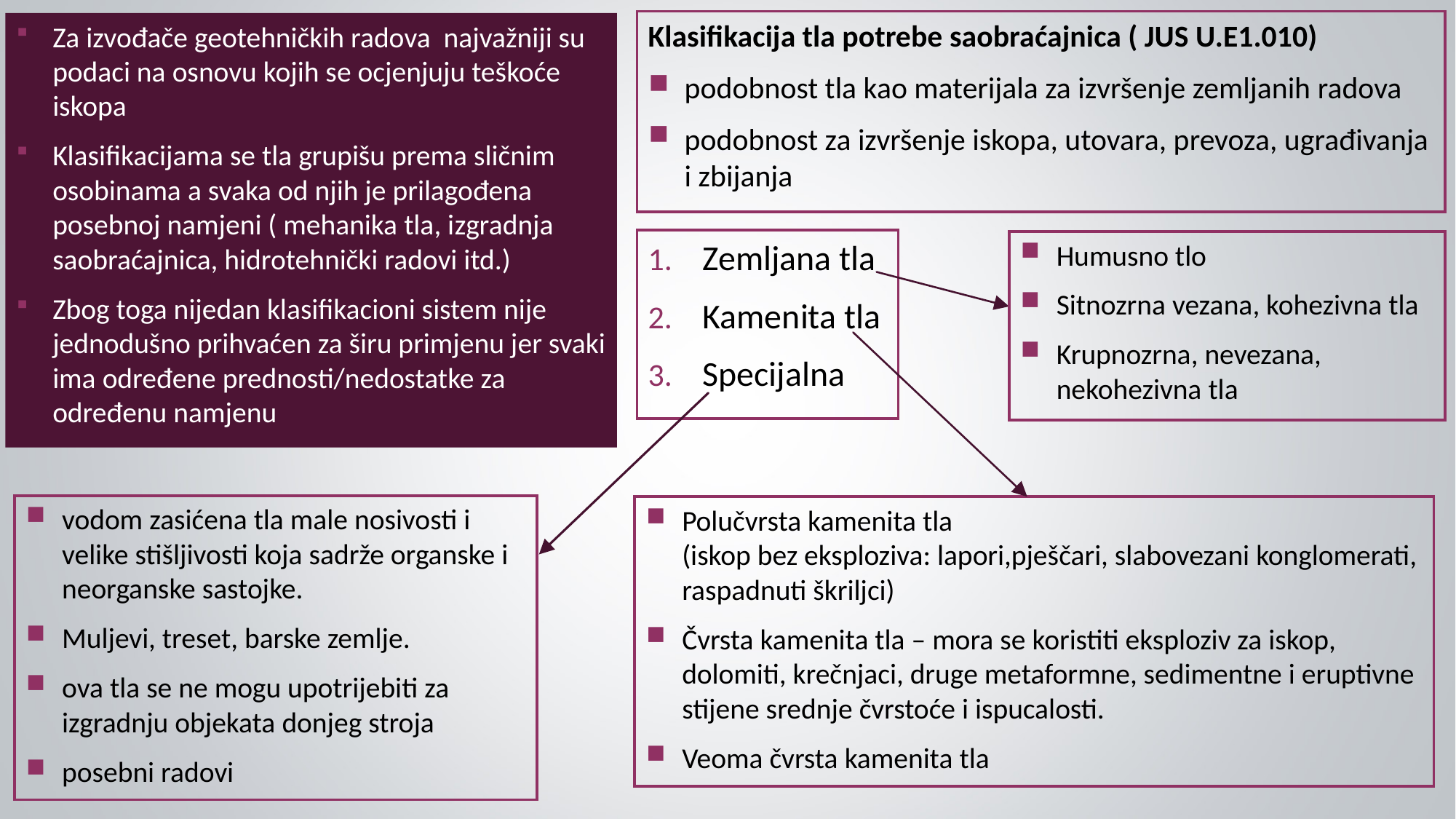

Klasifikacija tla potrebe saobraćajnica ( JUS U.E1.010)
podobnost tla kao materijala za izvršenje zemljanih radova
podobnost za izvršenje iskopa, utovara, prevoza, ugrađivanja i zbijanja

Za izvođače geotehničkih radova  najvažniji su podaci na osnovu kojih se ocjenjuju teškoće iskopa
Klasifikacijama se tla grupišu prema sličnim osobinama a svaka od njih je prilagođena posebnoj namjeni ( mehanika tla, izgradnja saobraćajnica, hidrotehnički radovi itd.)
Zbog toga nijedan klasifikacioni sistem nije jednodušno prihvaćen za širu primjenu jer svaki ima određene prednosti/nedostatke za određenu namjenu

Zemljana tla
Kamenita tla
Specijalna

Humusno tlo
Sitnozrna vezana, kohezivna tla
Krupnozrna, nevezana, nekohezivna tla

vodom zasićena tla male nosivosti i velike stišljivosti koja sadrže organske i neorganske sastojke.
Muljevi, treset, barske zemlje.
ova tla se ne mogu upotrijebiti za izgradnju objekata donjeg stroja
posebni radovi

Polučvrsta kamenita tla
(iskop bez eksploziva: lapori,pješčari, slabovezani konglomerati, raspadnuti škriljci)
Čvrsta kamenita tla – mora se koristiti eksploziv za iskop, dolomiti, krečnjaci, druge metaformne, sedimentne i eruptivne stijene srednje čvrstoće i ispucalosti.
Veoma čvrsta kamenita tla